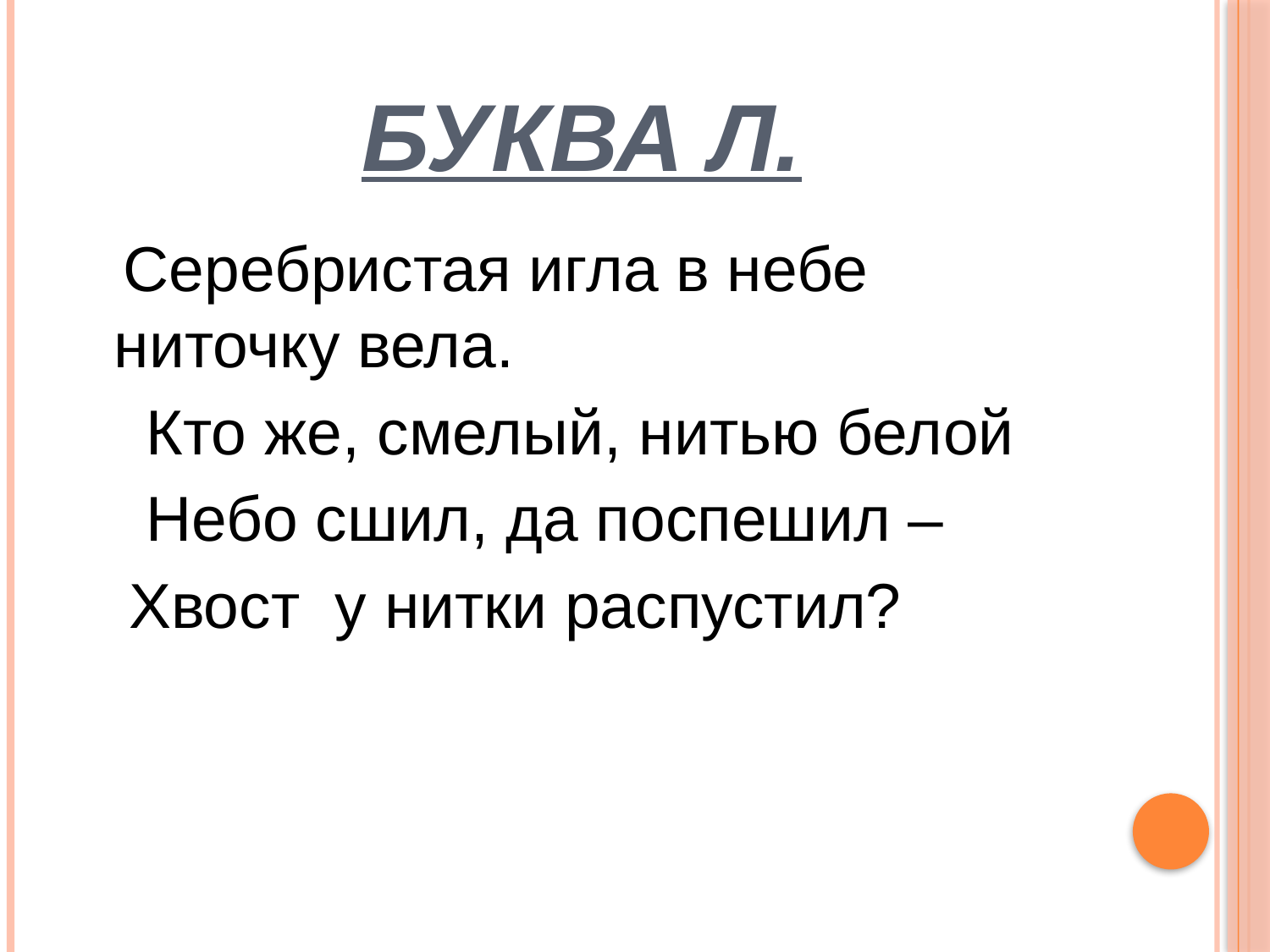

# Буква Л.
    Серебристая игла в небе ниточку вела.
    Кто же, смелый, нитью белой
    Небо сшил, да поспешил –
   Хвост  у нитки распустил?